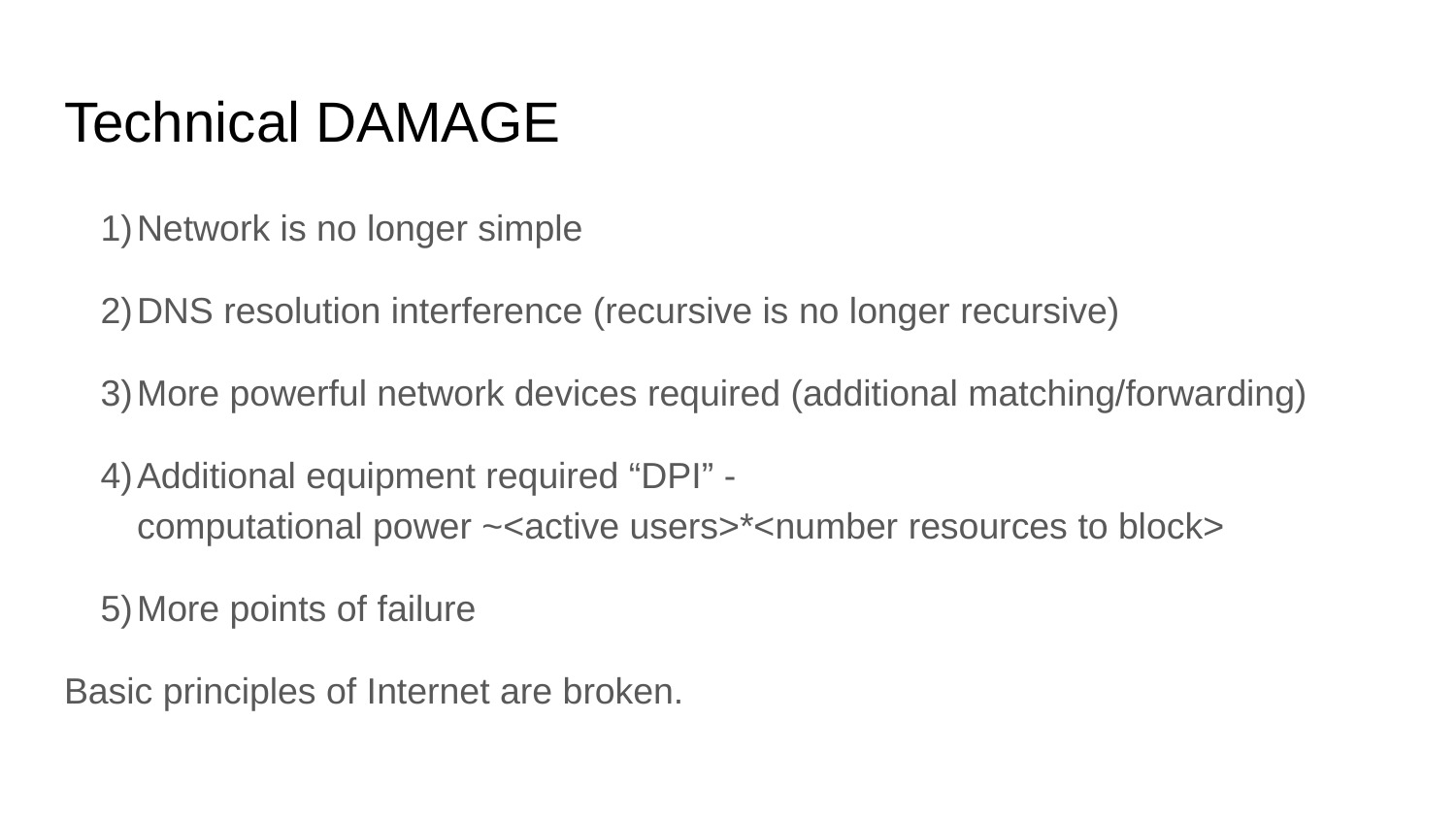

# Technical DAMAGE
Network is no longer simple
DNS resolution interference (recursive is no longer recursive)
More powerful network devices required (additional matching/forwarding)
Additional equipment required “DPI” -
computational power ~<active users>*<number resources to block>
More points of failure
Basic principles of Internet are broken.